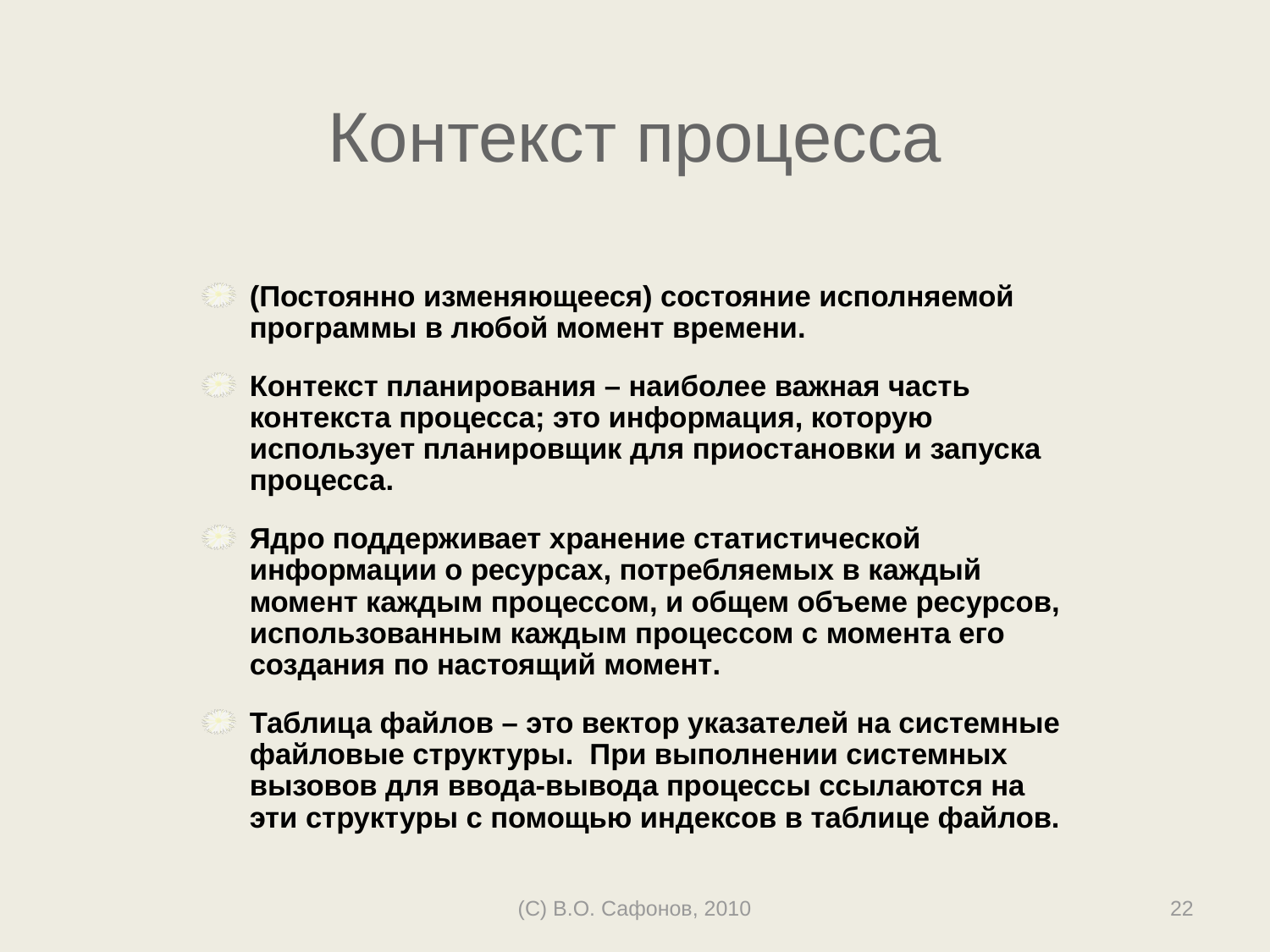

# Контекст процесса
(Постоянно изменяющееся) состояние исполняемой программы в любой момент времени.
Контекст планирования – наиболее важная часть контекста процесса; это информация, которую использует планировщик для приостановки и запуска процесса.
Ядро поддерживает хранение статистической информации о ресурсах, потребляемых в каждый момент каждым процессом, и общем объеме ресурсов, использованным каждым процессом с момента его создания по настоящий момент.
Таблица файлов – это вектор указателей на системные файловые структуры.  При выполнении системных вызовов для ввода-вывода процессы ссылаются на эти структуры с помощью индексов в таблице файлов.
(C) В.О. Сафонов, 2010
22